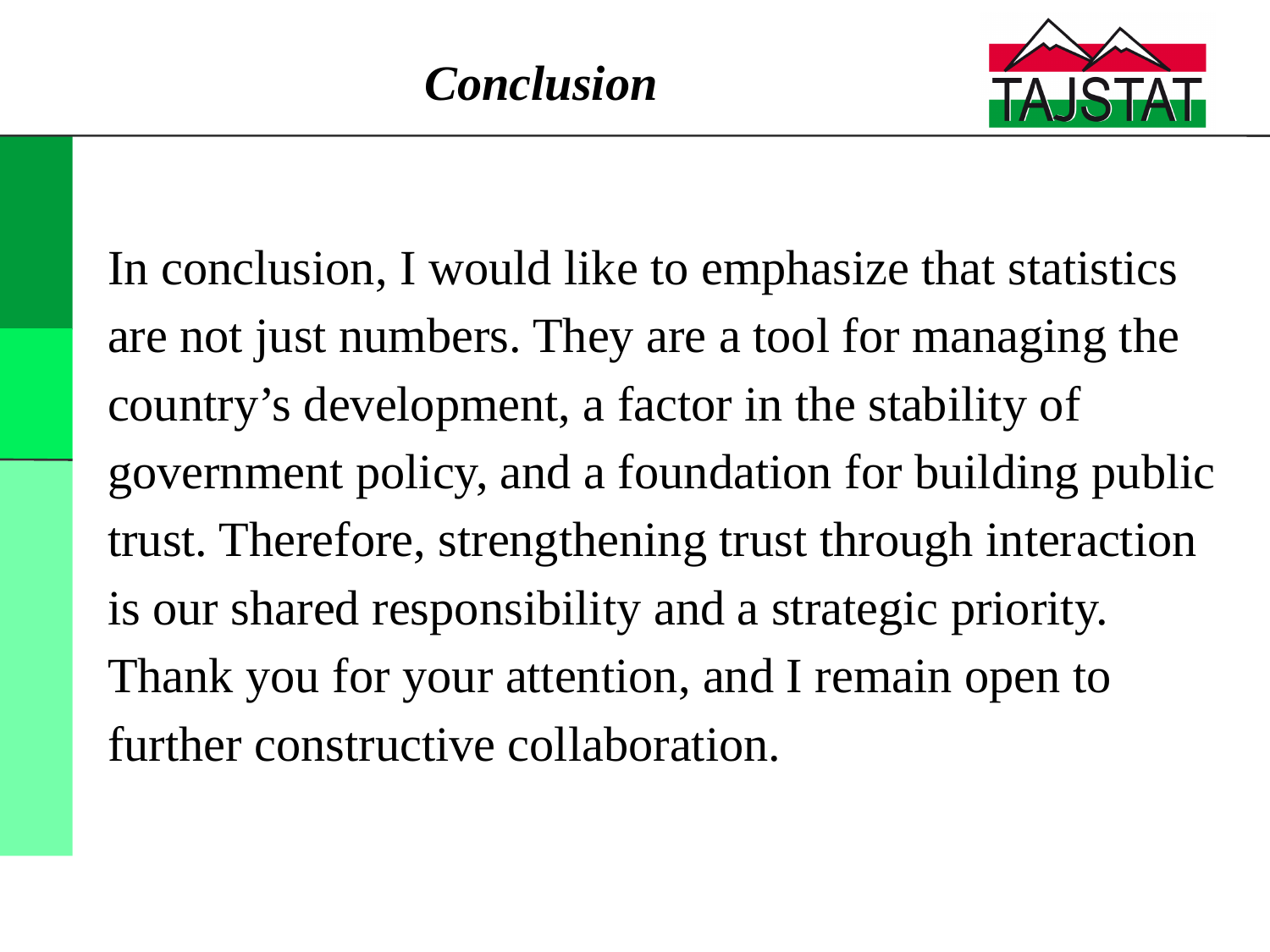

Conclusion
In conclusion, I would like to emphasize that statistics are not just numbers. They are a tool for managing the country’s development, a factor in the stability of government policy, and a foundation for building public trust. Therefore, strengthening trust through interaction is our shared responsibility and a strategic priority.
Thank you for your attention, and I remain open to further constructive collaboration.